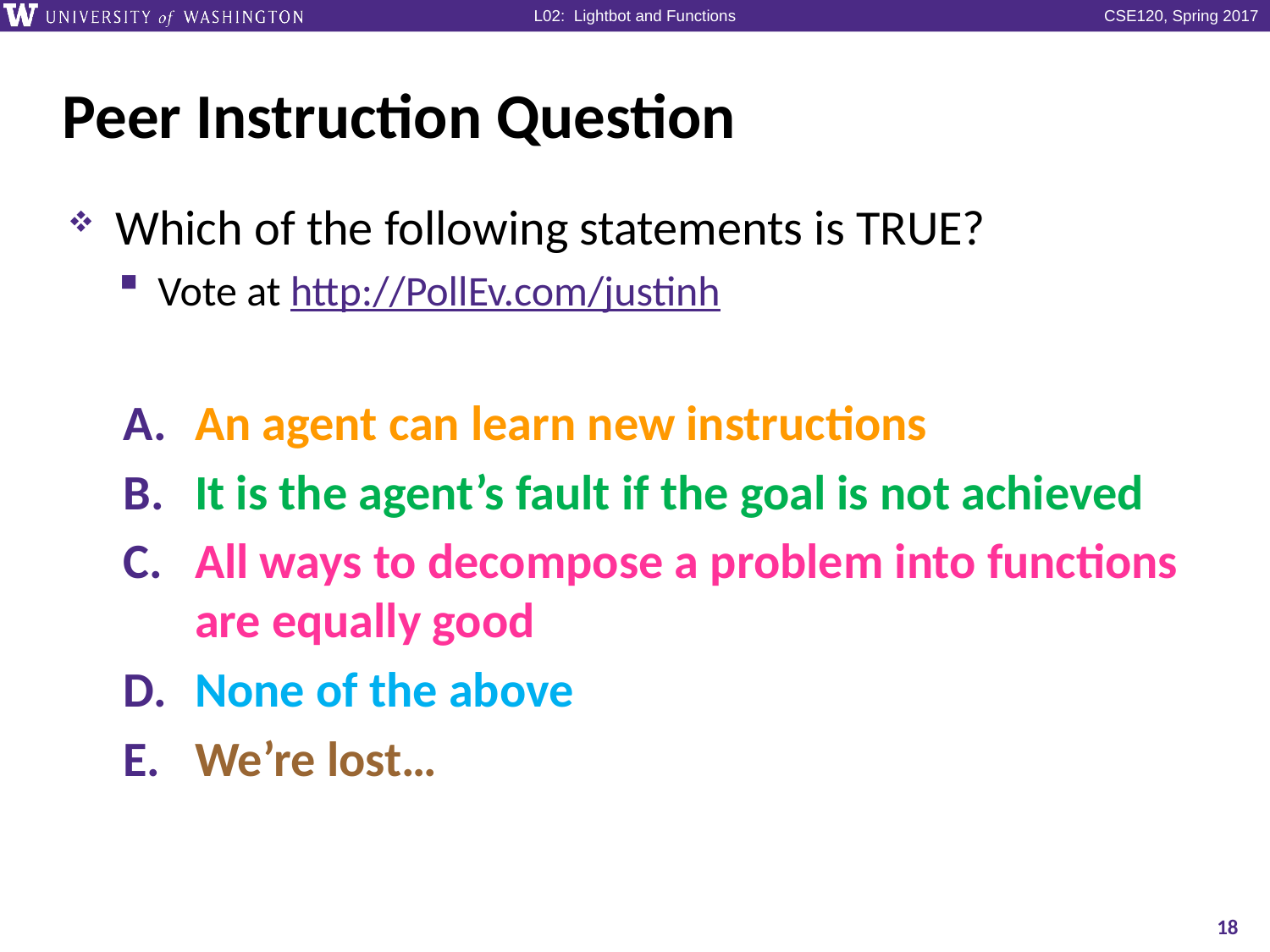

# Peer Instruction Question
Which of the following statements is TRUE?
Vote at http://PollEv.com/justinh

An agent can learn new instructions
It is the agent’s fault if the goal is not achieved
All ways to decompose a problem into functions are equally good
None of the above
We’re lost…
18